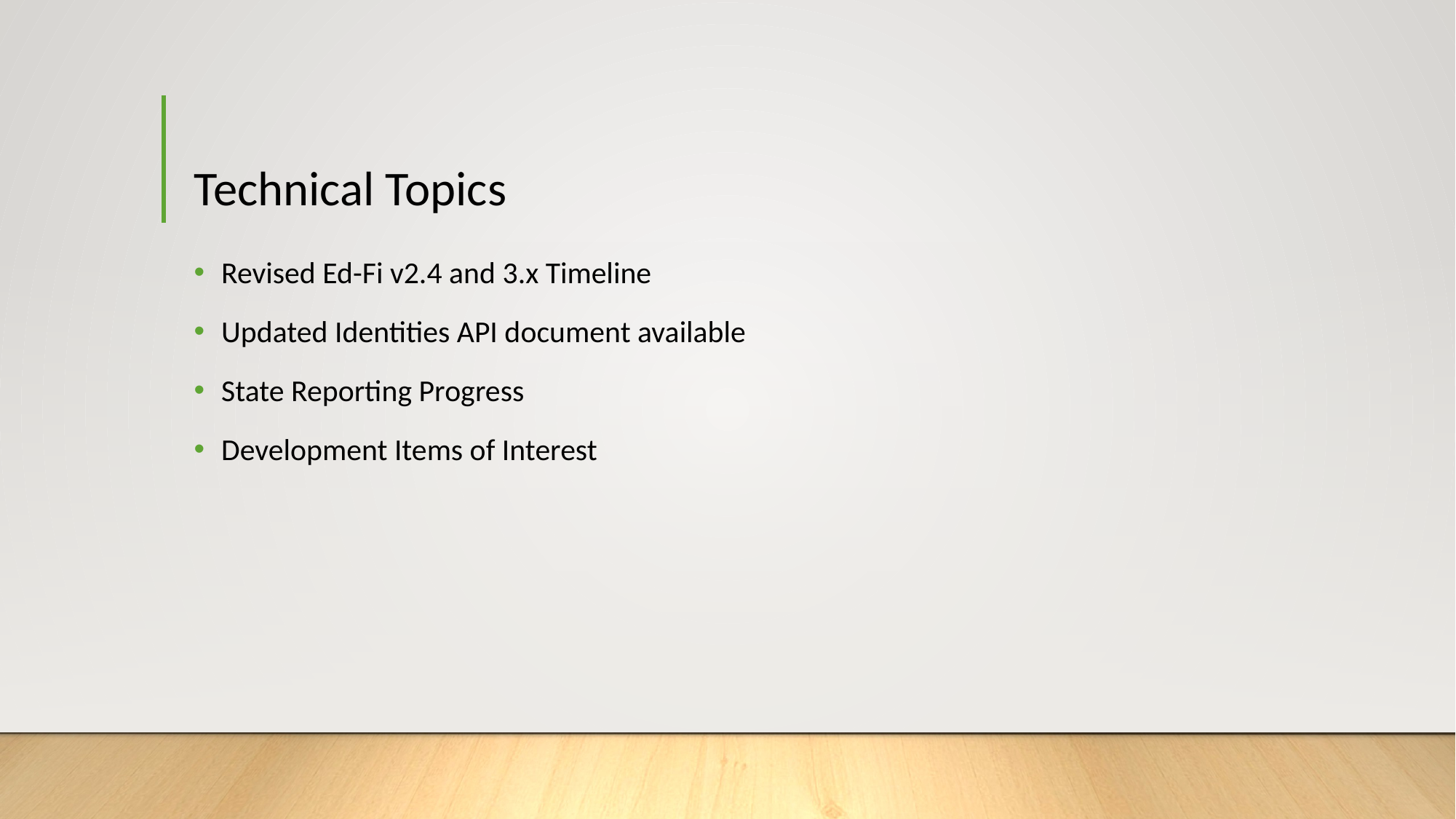

# Technical Topics
Revised Ed-Fi v2.4 and 3.x Timeline
Updated Identities API document available
State Reporting Progress
Development Items of Interest